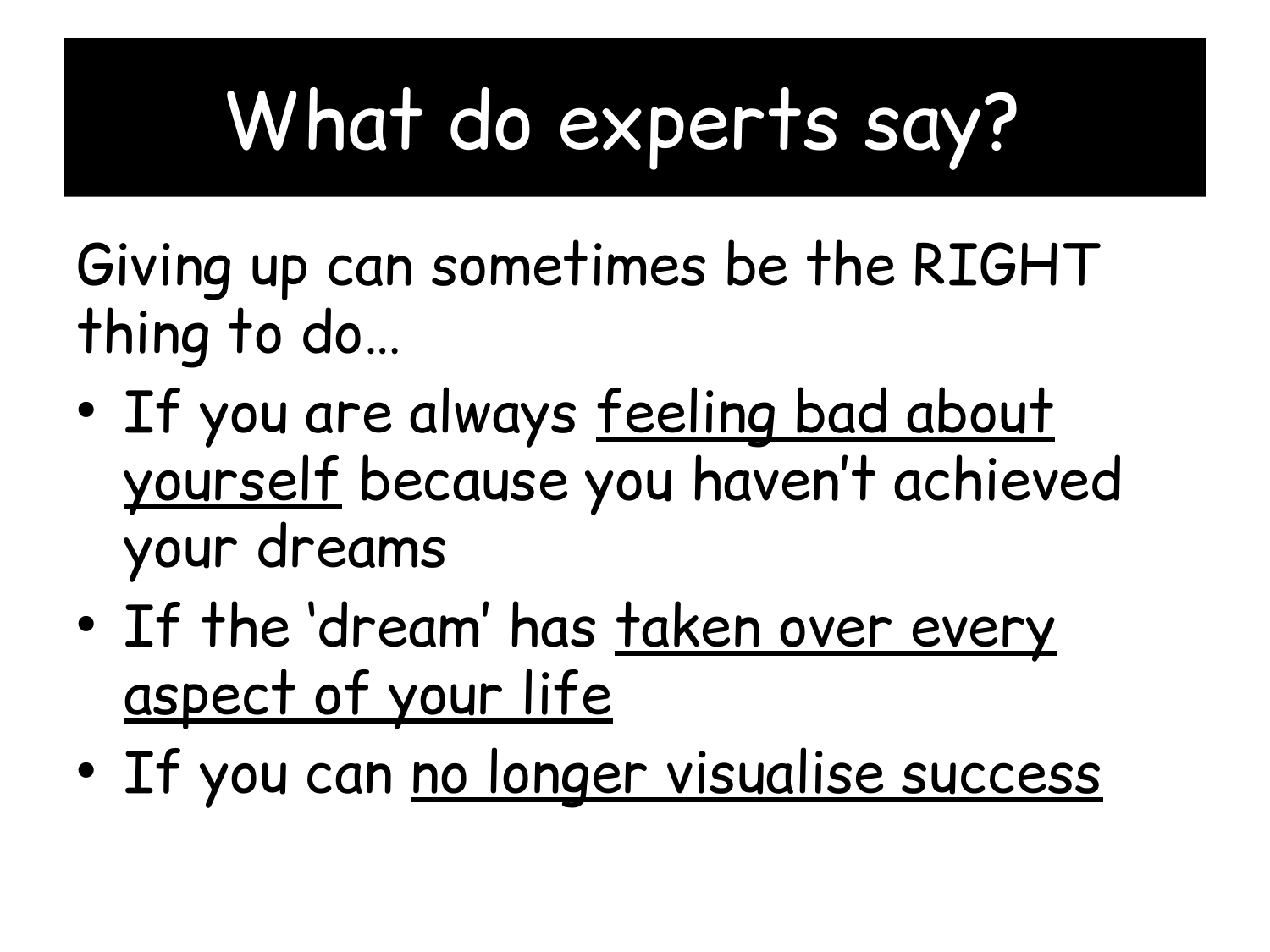

# What do experts say?
Giving up can sometimes be the RIGHT thing to do…
If you are always feeling bad about yourself because you haven’t achieved your dreams
If the ‘dream’ has taken over every aspect of your life
If you can no longer visualise success